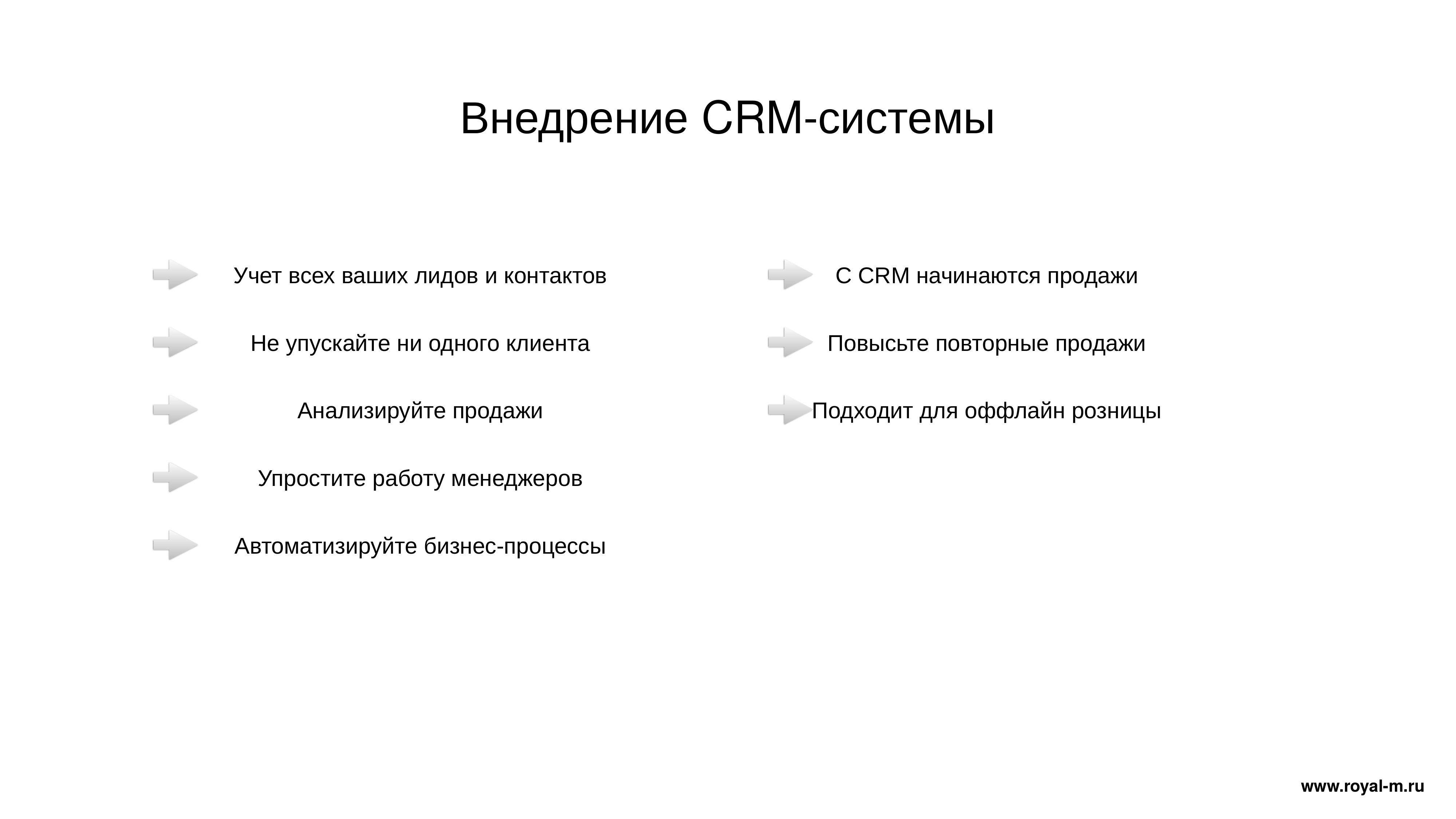

Внедрение CRM-системы
Учет всех ваших лидов и контактов
С CRM начинаются продажи

Не упускайте ни одного клиента
Повысьте повторные продажи

Анализируйте продажи
Подходит для оффлайн розницы

Упростите работу менеджеров

Автоматизируйте бизнес-процессы

www.royal-m.ru